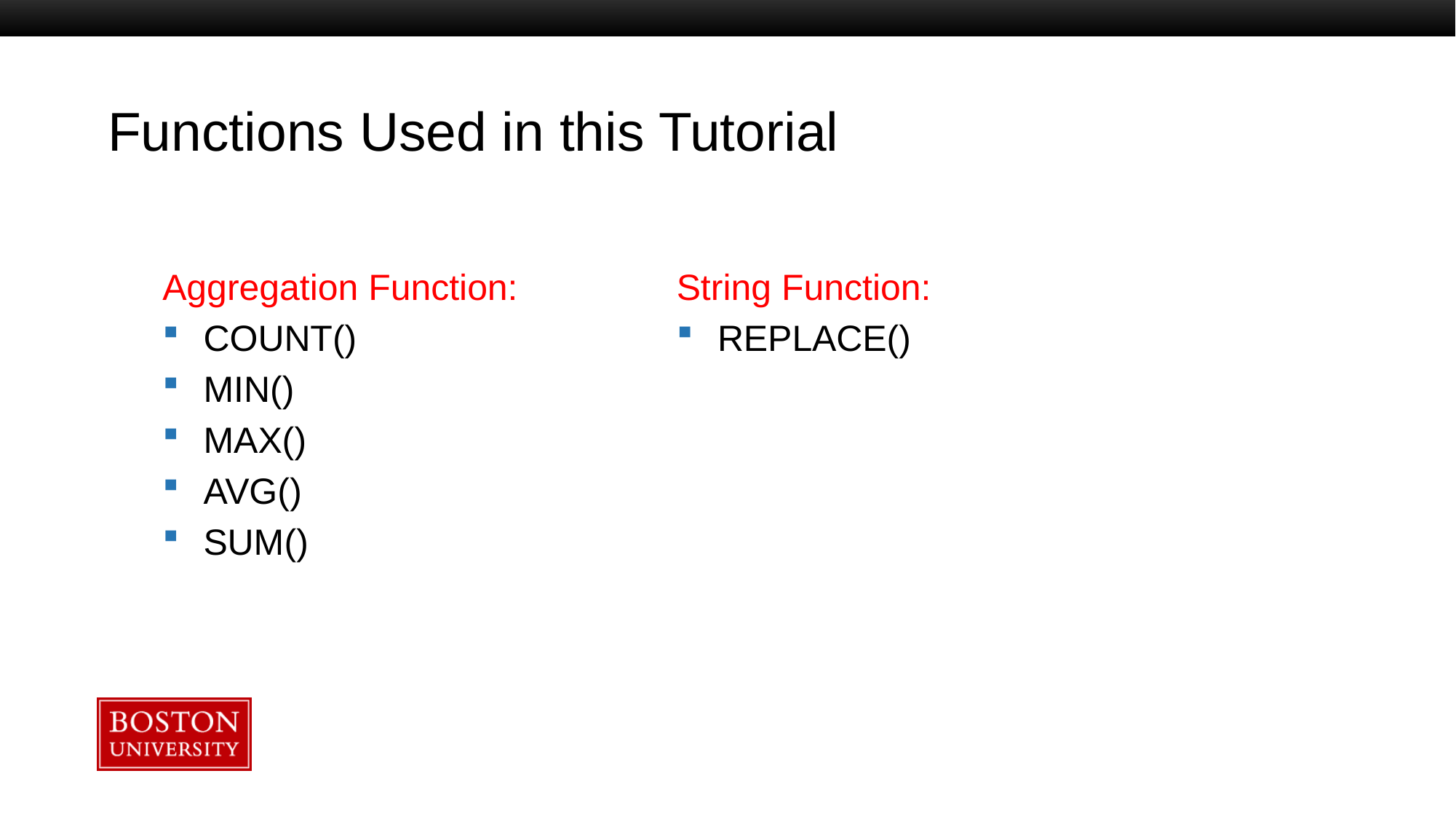

# Functions Used in this Tutorial
Aggregation Function:
COUNT()
MIN()
MAX()
AVG()
SUM()
String Function:
REPLACE()